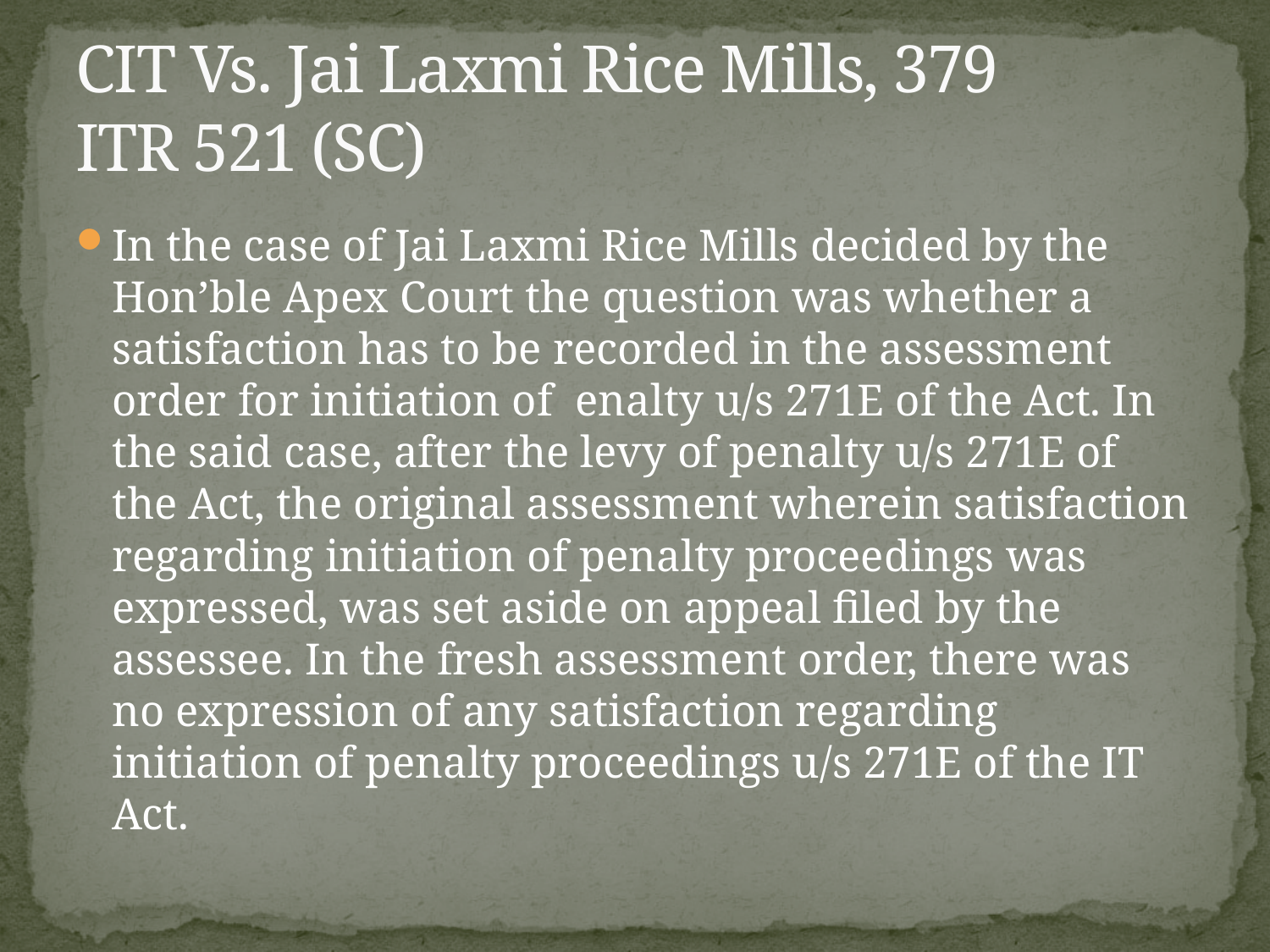

# CIT Vs. Jai Laxmi Rice Mills, 379 ITR 521 (SC)
In the case of Jai Laxmi Rice Mills decided by the Hon’ble Apex Court the question was whether a satisfaction has to be recorded in the assessment order for initiation of  enalty u/s 271E of the Act. In the said case, after the levy of penalty u/s 271E of the Act, the original assessment wherein satisfaction regarding initiation of penalty proceedings was expressed, was set aside on appeal filed by the assessee. In the fresh assessment order, there was no expression of any satisfaction regarding initiation of penalty proceedings u/s 271E of the IT Act.